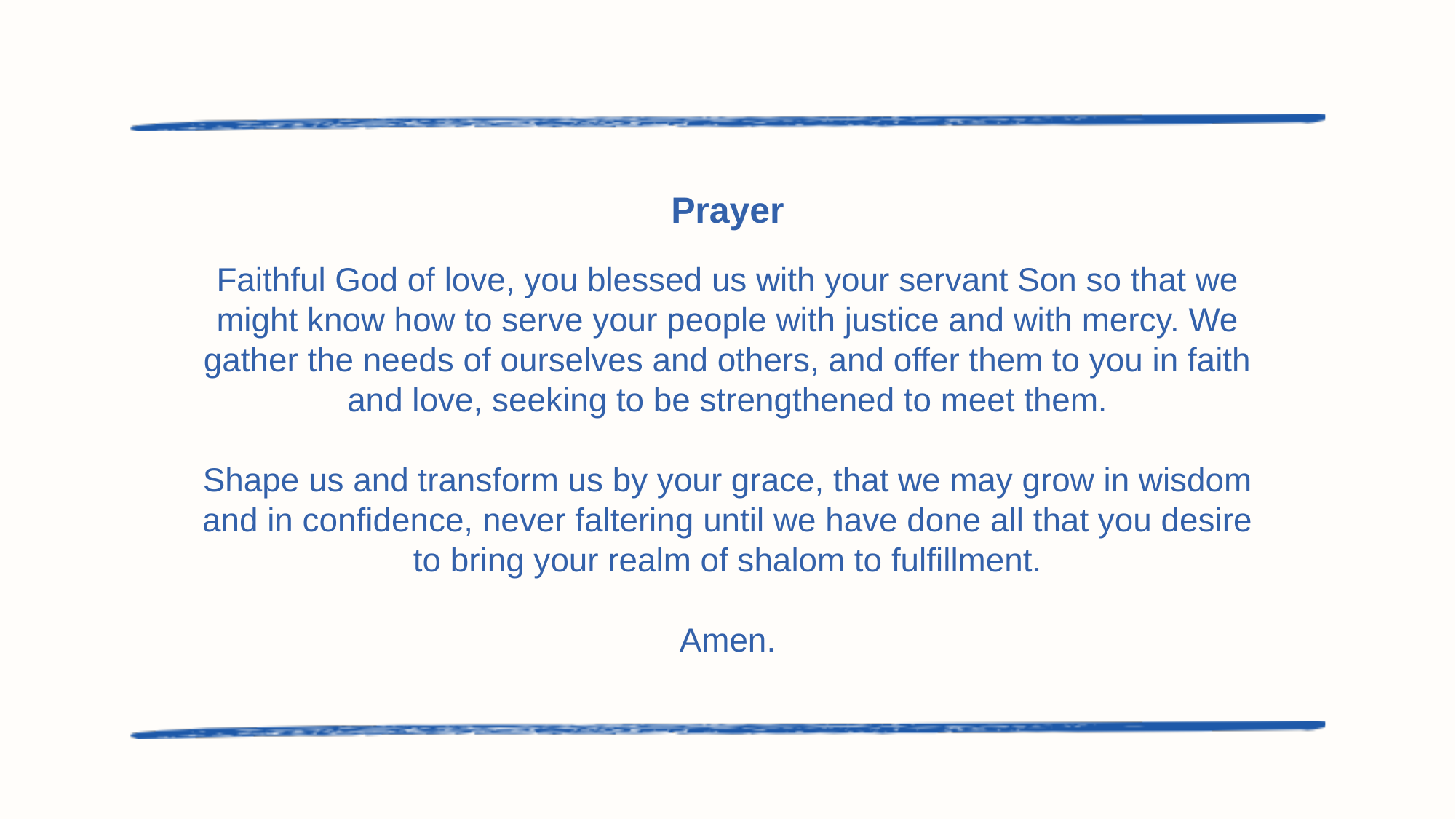

Prayer
Faithful God of love, you blessed us with your servant Son so that we might know how to serve your people with justice and with mercy. We gather the needs of ourselves and others, and offer them to you in faith and love, seeking to be strengthened to meet them.
Shape us and transform us by your grace, that we may grow in wisdom and in confidence, never faltering until we have done all that you desire to bring your realm of shalom to fulfillment.
Amen.